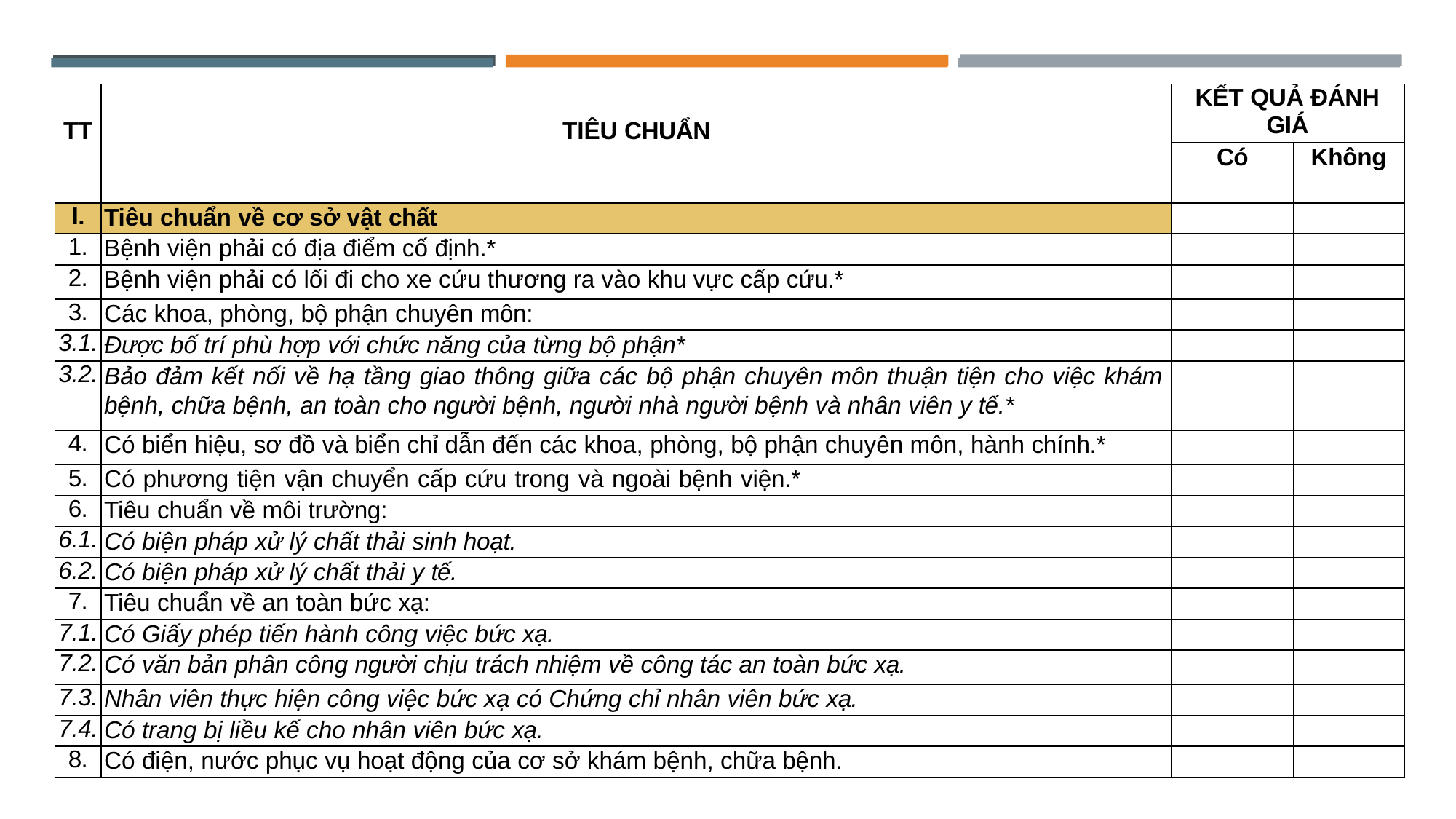

| TT | TIÊU CHUẨN | KẾT QUẢ ĐÁNH GIÁ |  |
| --- | --- | --- | --- |
|  |  | Có | Không |
| I. | Tiêu chuẩn về cơ sở vật chất |  |  |
| 1. | Bệnh viện phải có địa điểm cố định.\* |  |  |
| 2. | Bệnh viện phải có lối đi cho xe cứu thương ra vào khu vực cấp cứu.\* |  |  |
| 3. | Các khoa, phòng, bộ phận chuyên môn: |  |  |
| 3.1. | Được bố trí phù hợp với chức năng của từng bộ phận\* |  |  |
| 3.2. | Bảo đảm kết nối về hạ tầng giao thông giữa các bộ phận chuyên môn thuận tiện cho việc khám bệnh, chữa bệnh, an toàn cho người bệnh, người nhà người bệnh và nhân viên y tế.\* |  |  |
| 4. | Có biển hiệu, sơ đồ và biển chỉ dẫn đến các khoa, phòng, bộ phận chuyên môn, hành chính.\* |  |  |
| 5. | Có phương tiện vận chuyển cấp cứu trong và ngoài bệnh viện.\* |  |  |
| 6. | Tiêu chuẩn về môi trường: |  |  |
| 6.1. | Có biện pháp xử lý chất thải sinh hoạt. |  |  |
| 6.2. | Có biện pháp xử lý chất thải y tế. |  |  |
| 7. | Tiêu chuẩn về an toàn bức xạ: |  |  |
| 7.1. | Có Giấy phép tiến hành công việc bức xạ. |  |  |
| 7.2. | Có văn bản phân công người chịu trách nhiệm về công tác an toàn bức xạ. |  |  |
| 7.3. | Nhân viên thực hiện công việc bức xạ có Chứng chỉ nhân viên bức xạ. |  |  |
| 7.4. | Có trang bị liều kế cho nhân viên bức xạ. |  |  |
| 8. | Có điện, nước phục vụ hoạt động của cơ sở khám bệnh, chữa bệnh. |  |  |